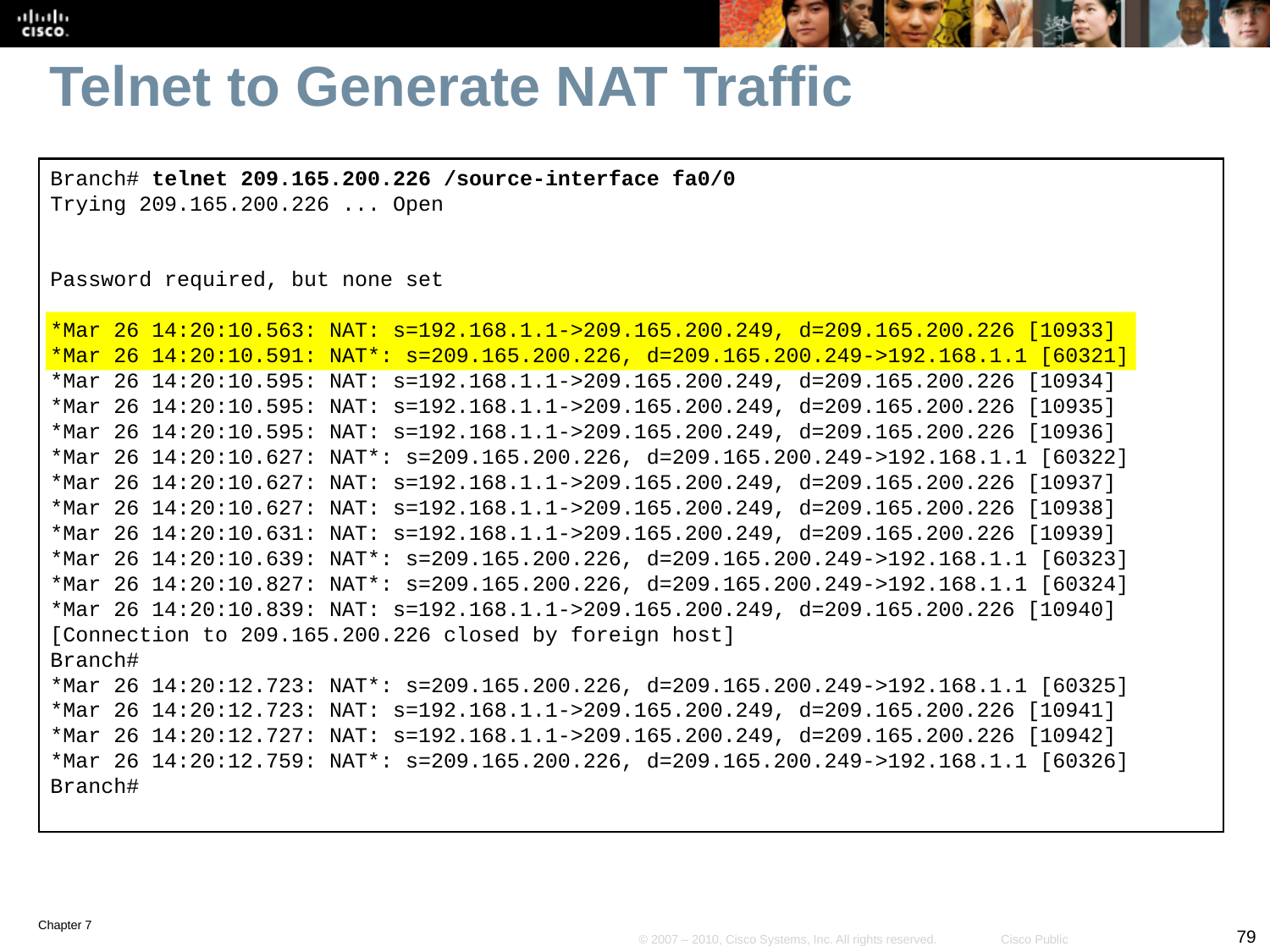

# Telnet to Generate NAT Traffic
Branch# telnet 209.165.200.226 /source-interface fa0/0
Trying 209.165.200.226 ... Open

Password required, but none set

*Mar 26 14:20:10.563: NAT: s=192.168.1.1->209.165.200.249, d=209.165.200.226 [10933]
*Mar 26 14:20:10.591: NAT*: s=209.165.200.226, d=209.165.200.249->192.168.1.1 [60321]
*Mar 26 14:20:10.595: NAT: s=192.168.1.1->209.165.200.249, d=209.165.200.226 [10934]
*Mar 26 14:20:10.595: NAT: s=192.168.1.1->209.165.200.249, d=209.165.200.226 [10935]
*Mar 26 14:20:10.595: NAT: s=192.168.1.1->209.165.200.249, d=209.165.200.226 [10936]
*Mar 26 14:20:10.627: NAT*: s=209.165.200.226, d=209.165.200.249->192.168.1.1 [60322]
*Mar 26 14:20:10.627: NAT: s=192.168.1.1->209.165.200.249, d=209.165.200.226 [10937]
*Mar 26 14:20:10.627: NAT: s=192.168.1.1->209.165.200.249, d=209.165.200.226 [10938]
*Mar 26 14:20:10.631: NAT: s=192.168.1.1->209.165.200.249, d=209.165.200.226 [10939]
*Mar 26 14:20:10.639: NAT*: s=209.165.200.226, d=209.165.200.249->192.168.1.1 [60323]
*Mar 26 14:20:10.827: NAT*: s=209.165.200.226, d=209.165.200.249->192.168.1.1 [60324]
*Mar 26 14:20:10.839: NAT: s=192.168.1.1->209.165.200.249, d=209.165.200.226 [10940]
[Connection to 209.165.200.226 closed by foreign host]
Branch#
*Mar 26 14:20:12.723: NAT*: s=209.165.200.226, d=209.165.200.249->192.168.1.1 [60325]
*Mar 26 14:20:12.723: NAT: s=192.168.1.1->209.165.200.249, d=209.165.200.226 [10941]
*Mar 26 14:20:12.727: NAT: s=192.168.1.1->209.165.200.249, d=209.165.200.226 [10942]
*Mar 26 14:20:12.759: NAT*: s=209.165.200.226, d=209.165.200.249->192.168.1.1 [60326]
Branch#